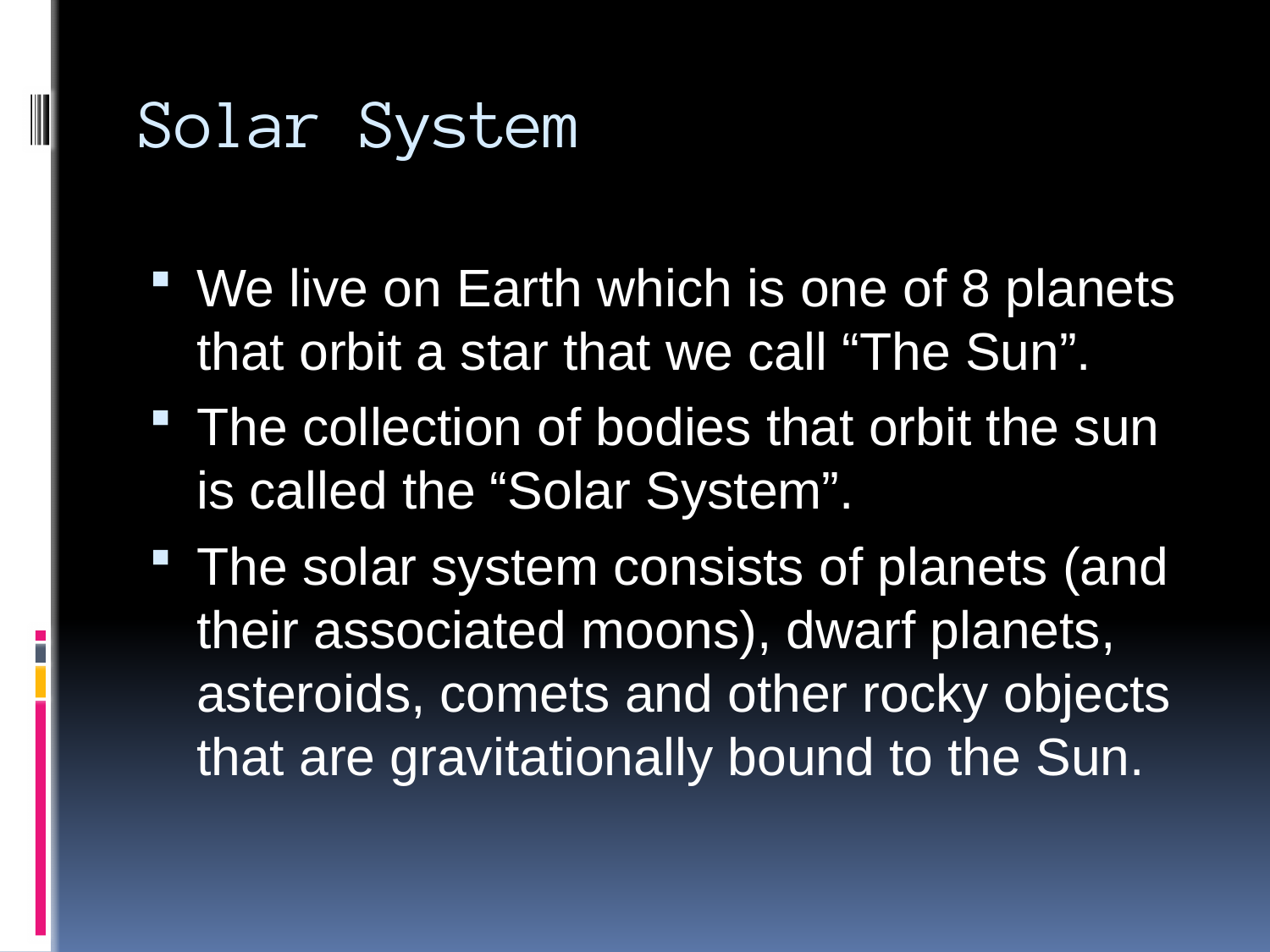

# Solar System
We live on Earth which is one of 8 planets that orbit a star that we call “The Sun”.
The collection of bodies that orbit the sun is called the “Solar System”.
The solar system consists of planets (and their associated moons), dwarf planets, asteroids, comets and other rocky objects that are gravitationally bound to the Sun.